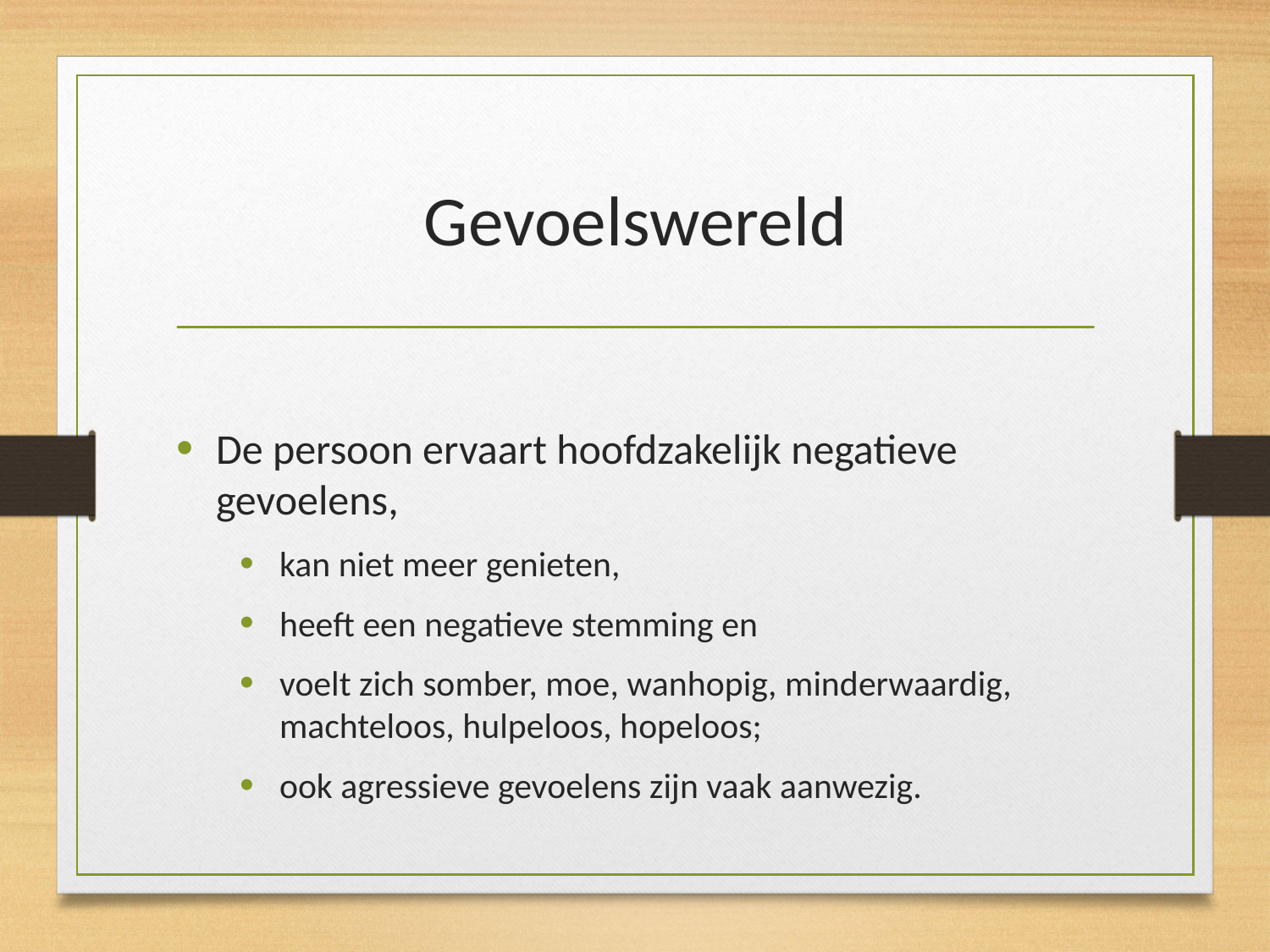

# Gevoelswereld

De persoon ervaart hoofdzakelijk negatieve gevoelens,
kan niet meer genieten,
heeft een negatieve stemming en
voelt zich somber, moe, wanhopig, minderwaardig, machteloos, hulpeloos, hopeloos;
ook agressieve gevoelens zijn vaak aanwezig.